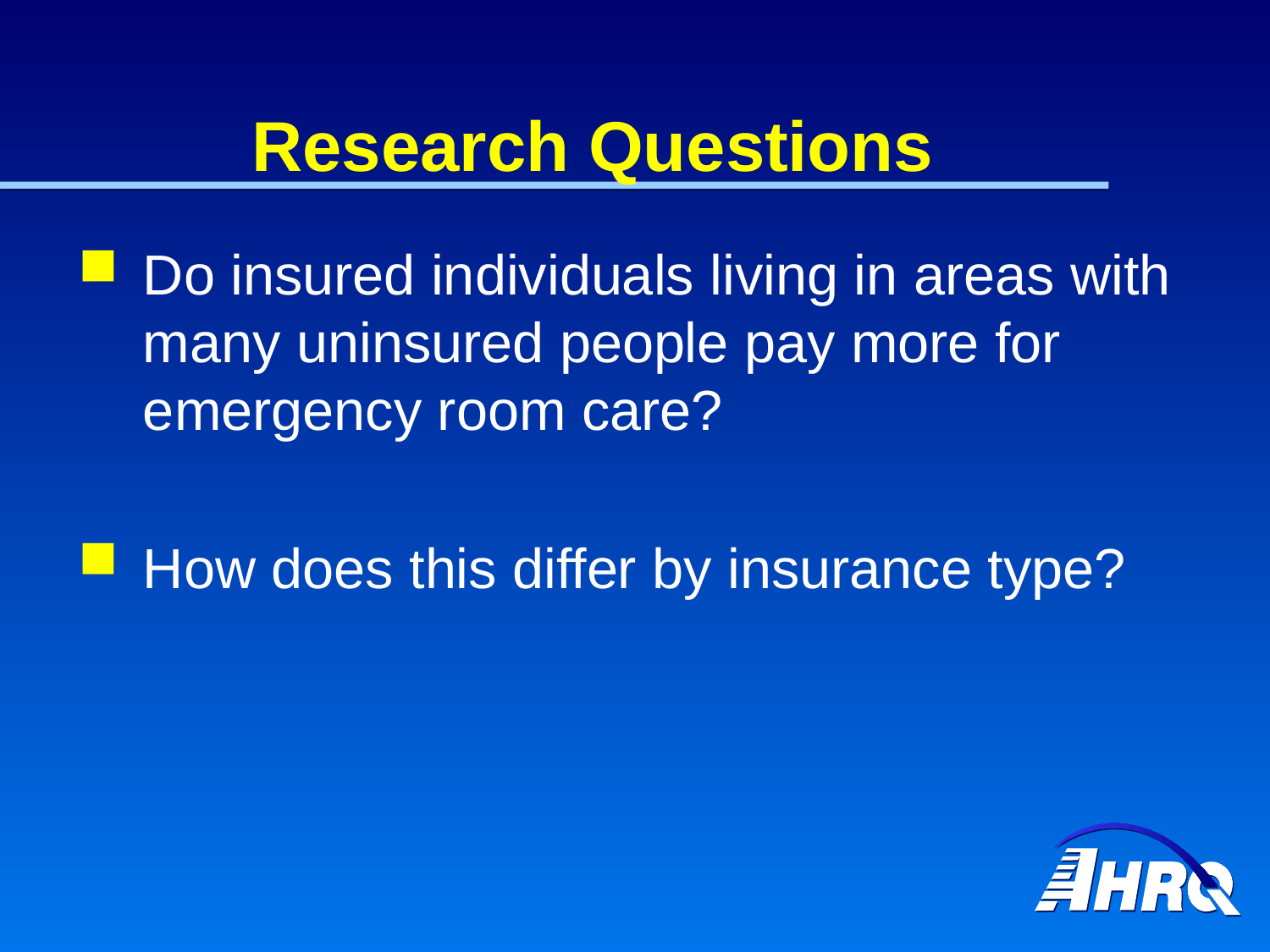

# Research Questions
Do insured individuals living in areas with many uninsured people pay more for emergency room care?

How does this differ by insurance type?